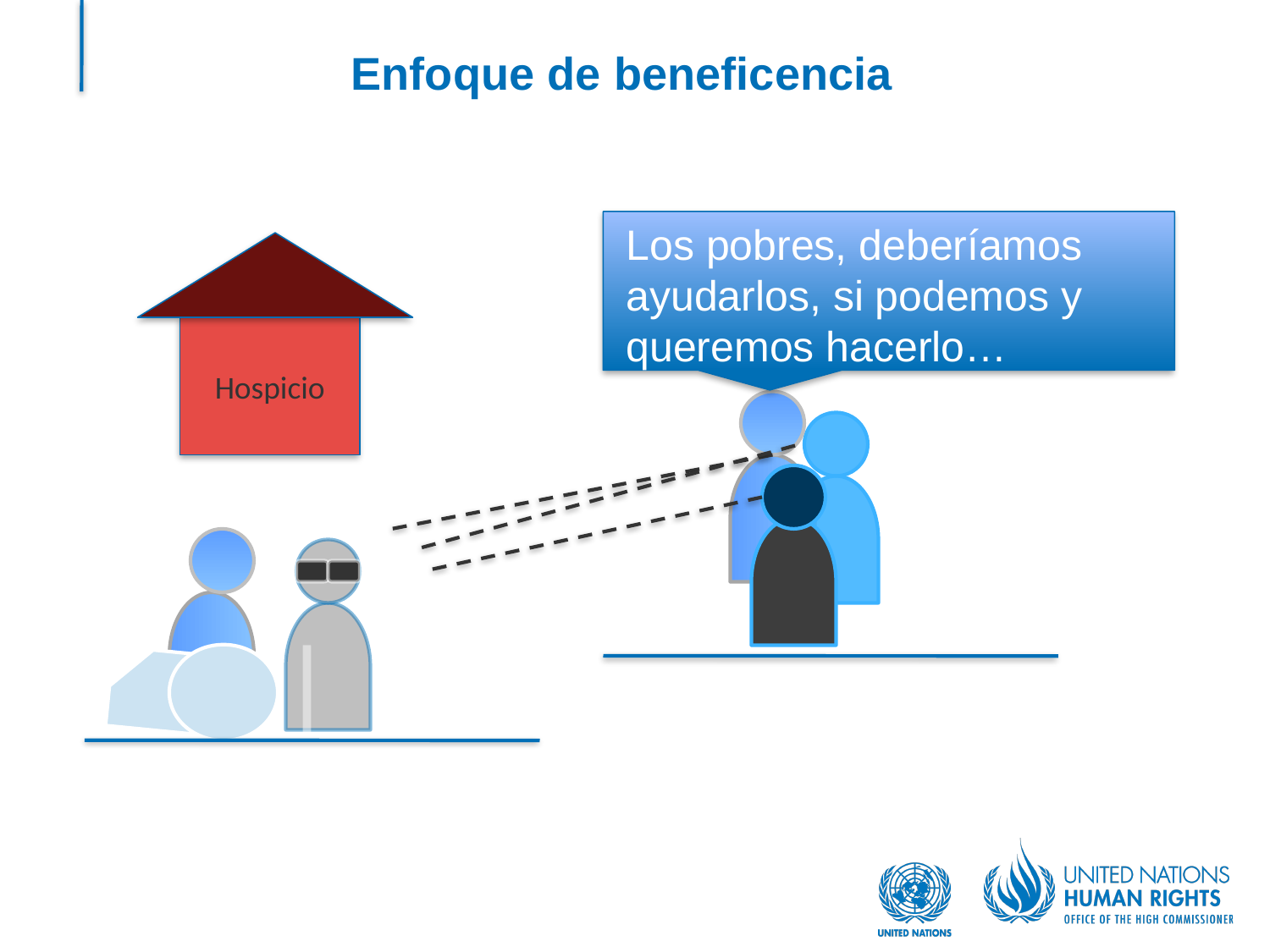

# Enfoque de beneficencia

Los pobres, deberíamos ayudarlos, si podemos y queremos hacerlo…

Hospicio